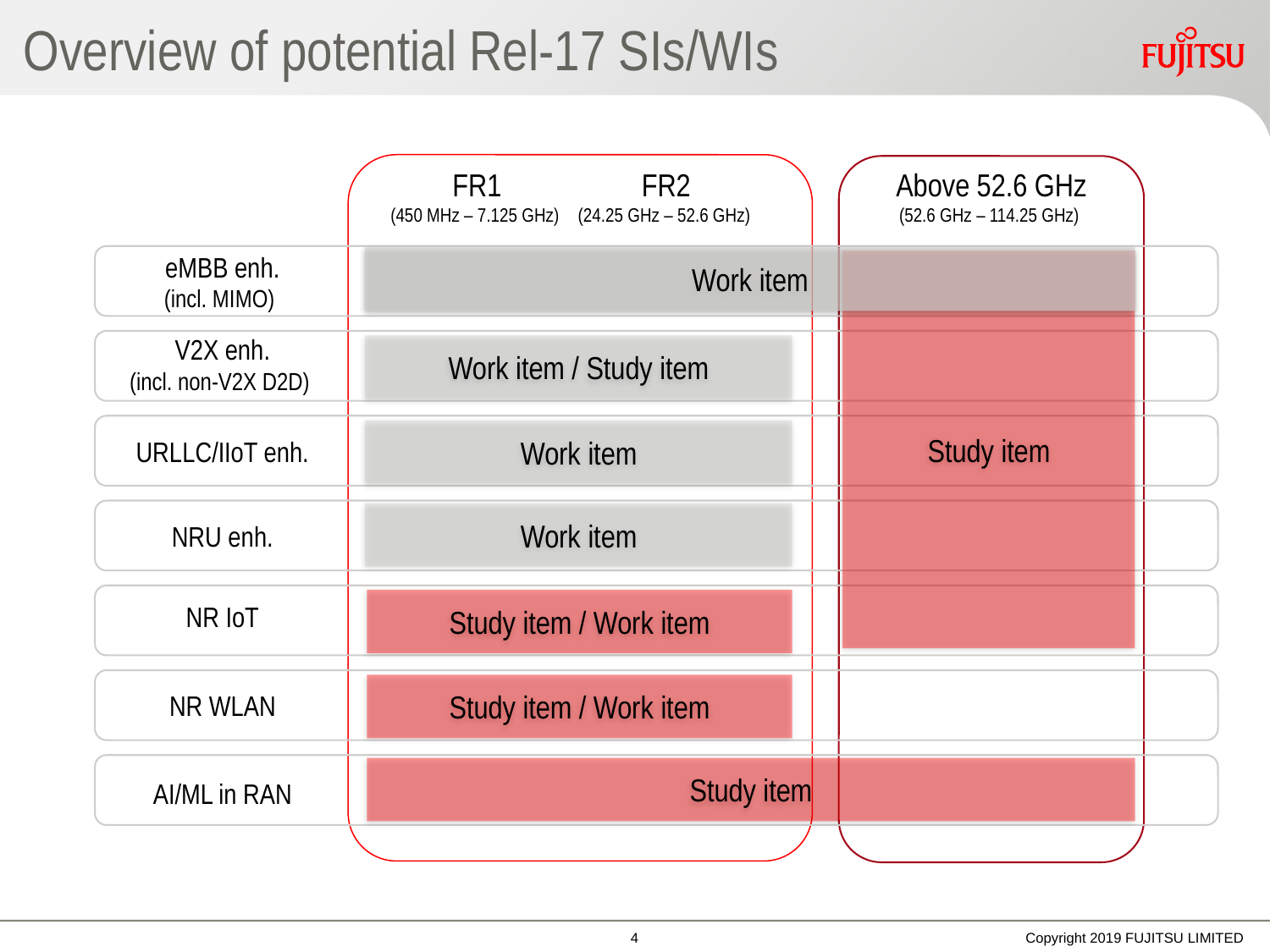

# Overview of potential Rel-17 SIs/WIs

FR1
(450 MHz – 7.125 GHz)
FR2
(24.25 GHz – 52.6 GHz)
Above 52.6 GHz
(52.6 GHz – 114.25 GHz)
eMBB enh.
(incl. MIMO)

Work item
Study item
V2X enh.
(incl. non-V2X D2D)

Work item / Study item

URLLC/IIoT enh.
Work item

Work item
NRU enh.
NR IoT

Study item / Work item

NR WLAN
Study item / Work item

Study item
AI/ML in RAN
4
Copyright 2019 FUJITSU LIMITED